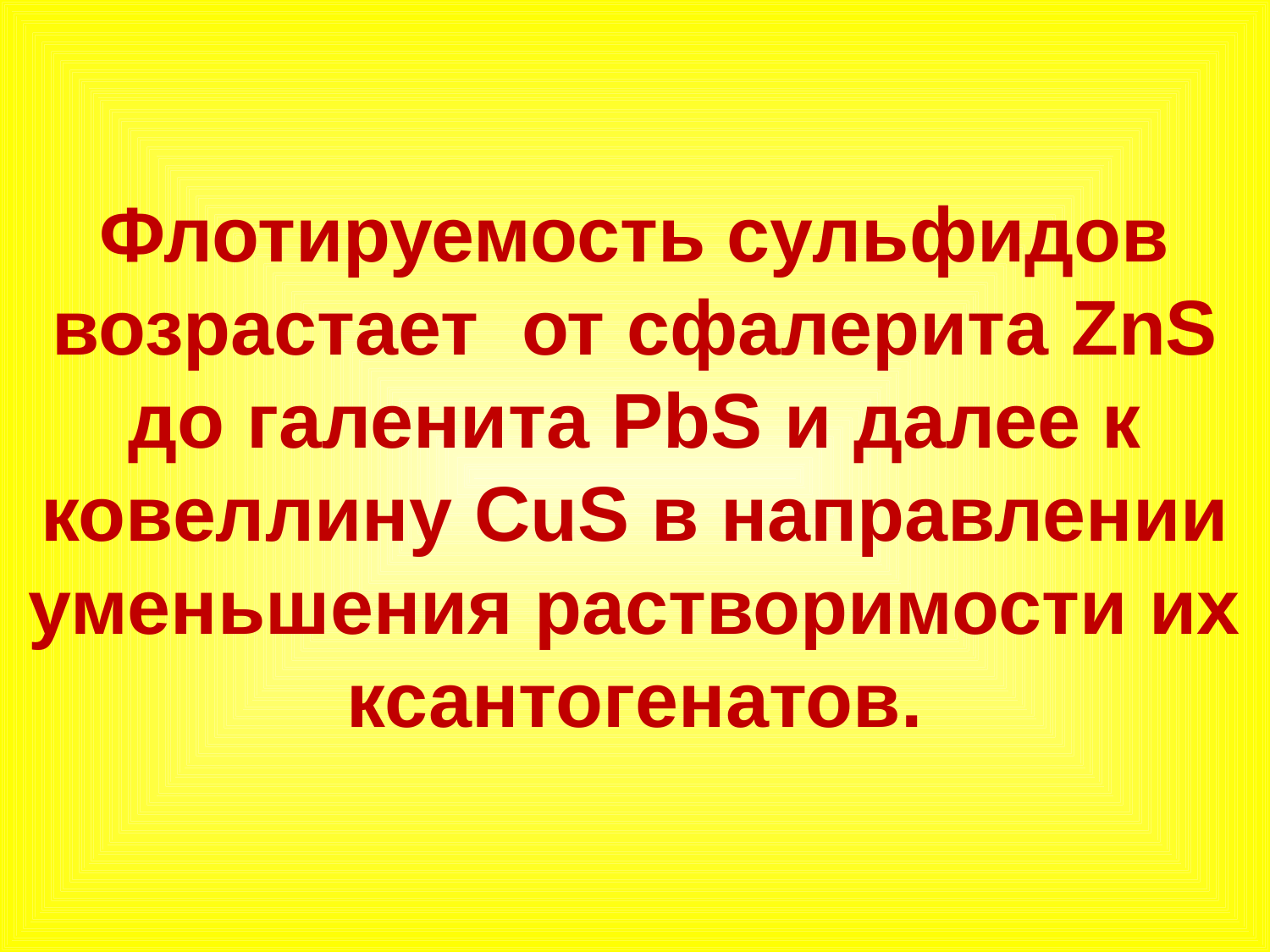

Флотируемость сульфидов возрастает  от сфалерита ZnS до галенита PbS и далее к ковеллину CuS в направлении уменьшения растворимости их ксантогенатов.